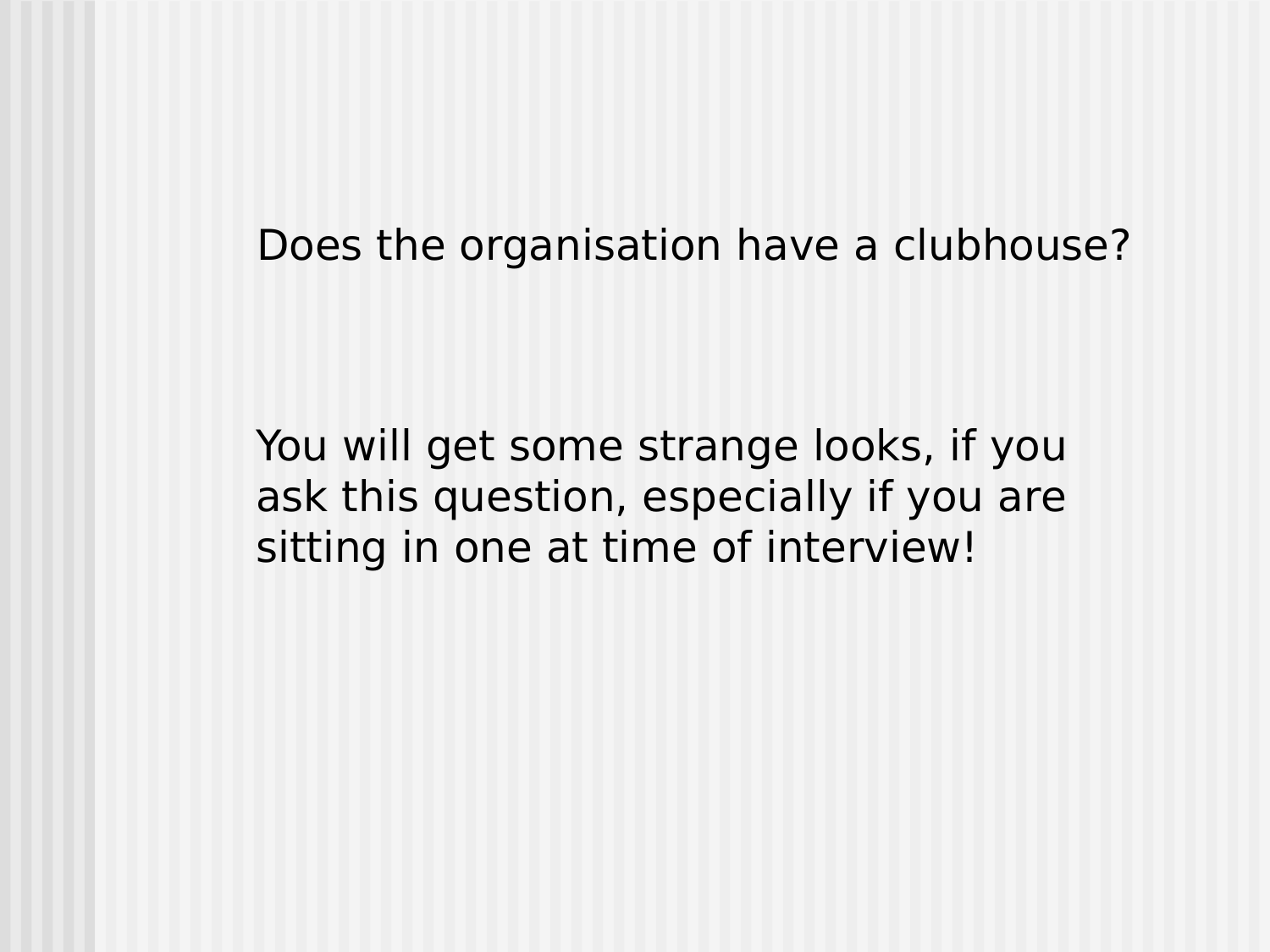

Does the organisation have a clubhouse?
You will get some strange looks, if you ask this question, especially if you are sitting in one at time of interview!